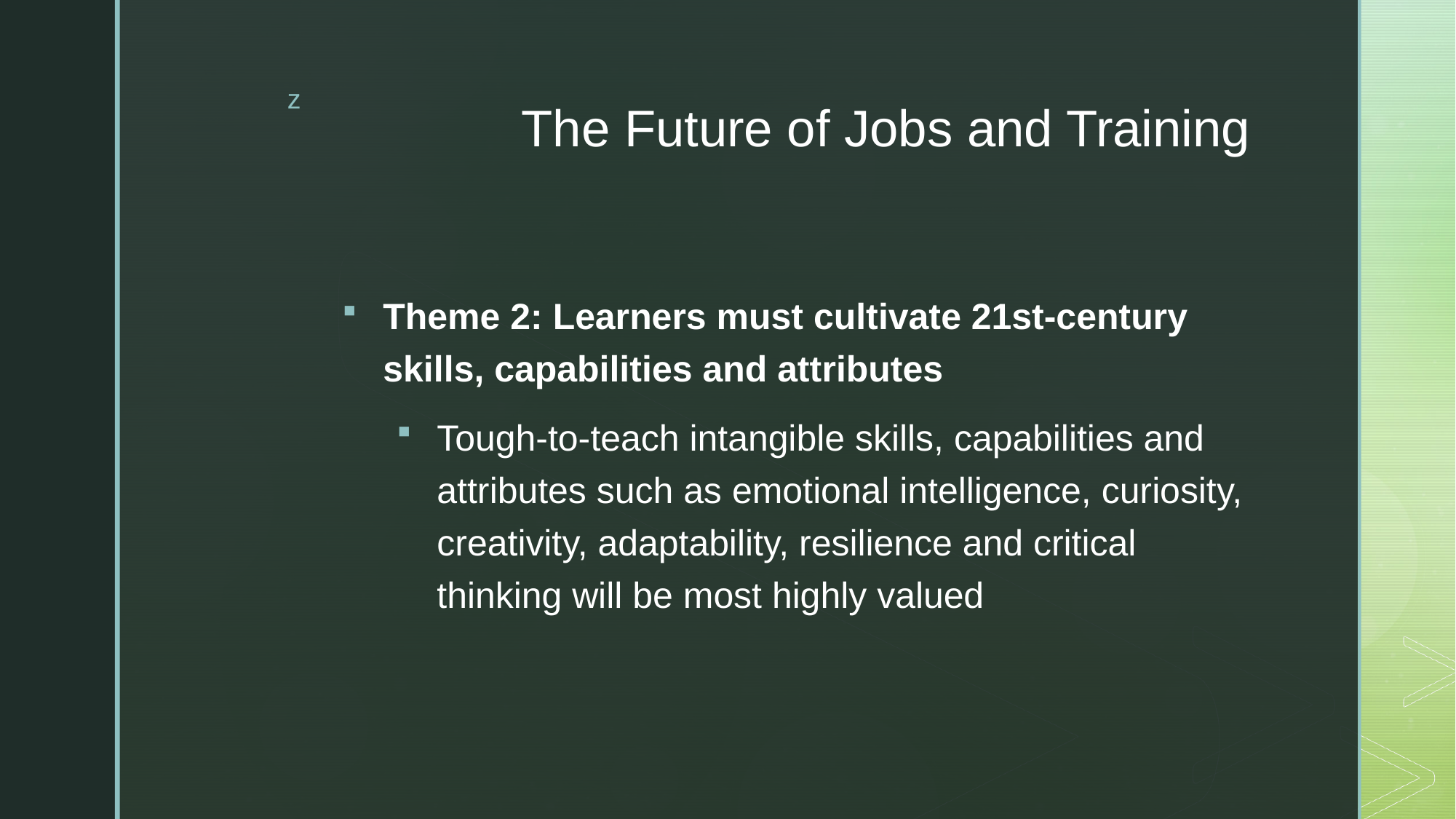

# The Future of Jobs and Training
Theme 2: Learners must cultivate 21st‑century skills, capabilities and attributes
Tough-to-teach intangible skills, capabilities and attributes such as emotional intelligence, curiosity, creativity, adaptability, resilience and critical thinking will be most highly valued